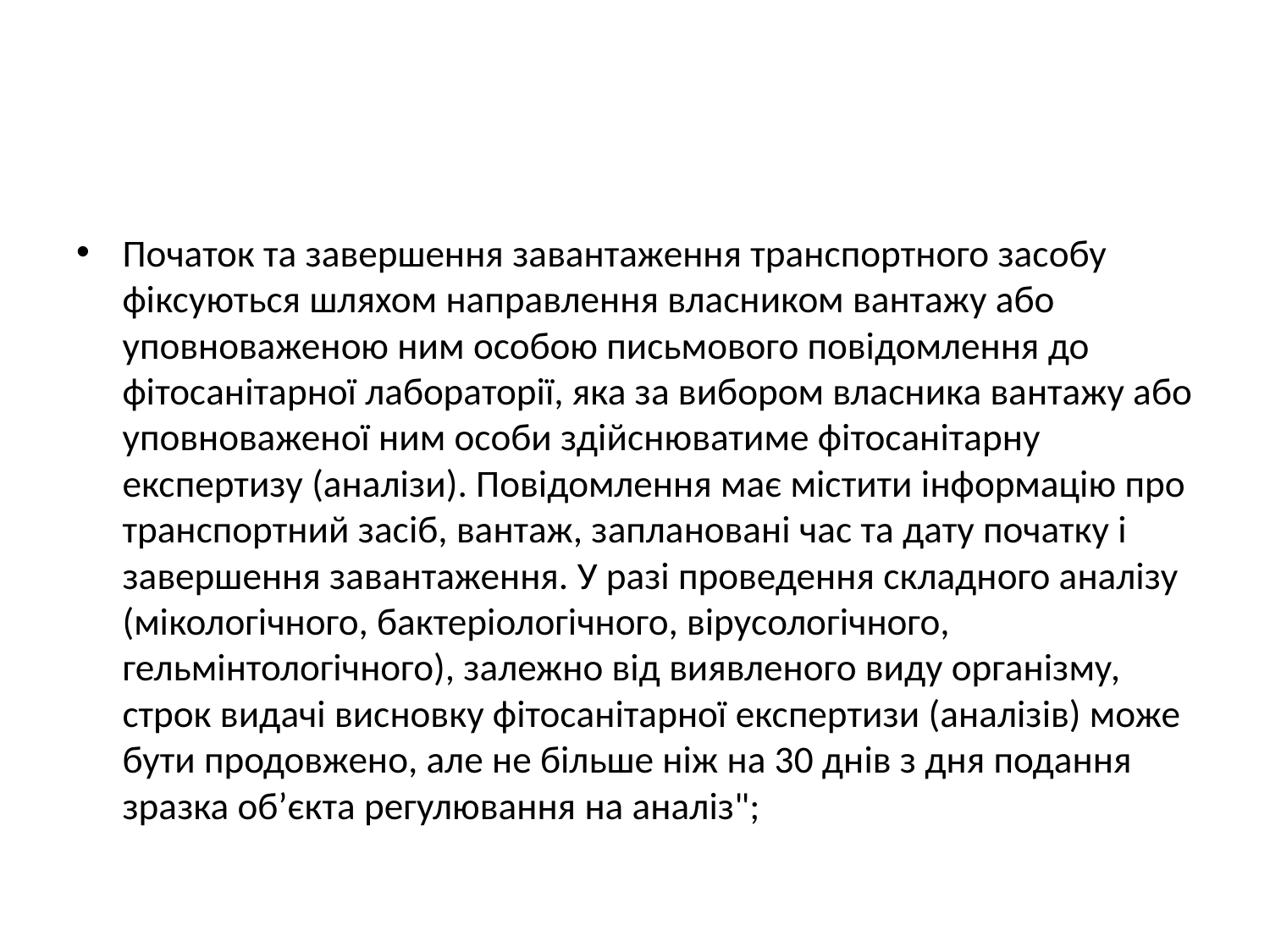

#
Початок та завершення завантаження транспортного засобу фіксуються шляхом направлення власником вантажу або уповноваженою ним особою письмового повідомлення до фітосанітарної лабораторії, яка за вибором власника вантажу або уповноваженої ним особи здійснюватиме фітосанітарну експертизу (аналізи). Повідомлення має містити інформацію про транспортний засіб, вантаж, заплановані час та дату початку і завершення завантаження. У разі проведення складного аналізу (мікологічного, бактеріологічного, вірусологічного, гельмінтологічного), залежно від виявленого виду організму, строк видачі висновку фітосанітарної експертизи (аналізів) може бути продовжено, але не більше ніж на 30 днів з дня подання зразка об’єкта регулювання на аналіз";